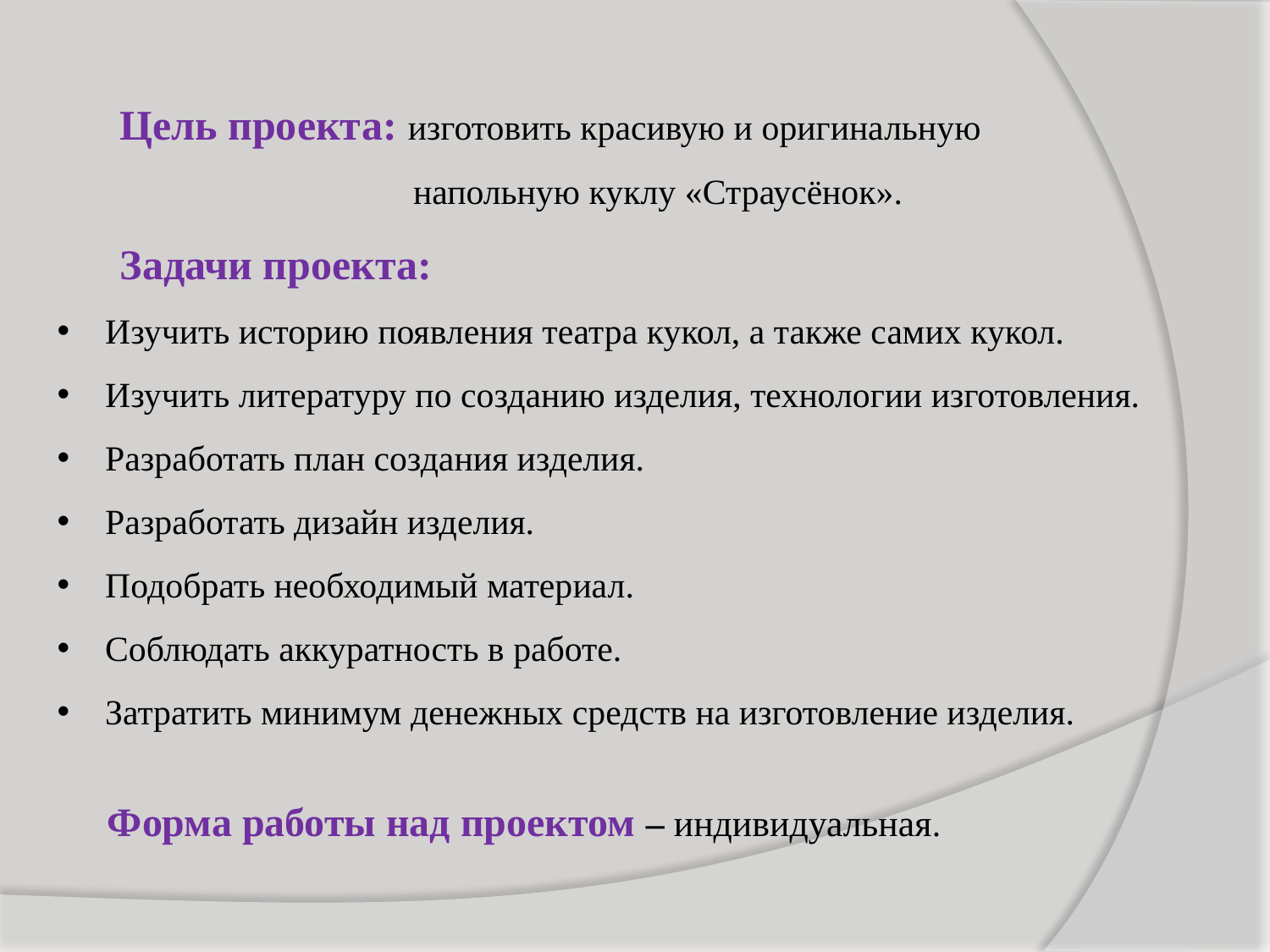

Цель проекта: изготовить красивую и оригинальную
                                 напольную куклу «Страусёнок».
Задачи проекта:
Изучить историю появления театра кукол, а также самих кукол.
Изучить литературу по созданию изделия, технологии изготовления.
Разработать план создания изделия.
Разработать дизайн изделия.
Подобрать необходимый материал.
Соблюдать аккуратность в работе.
Затратить минимум денежных средств на изготовление изделия.
Форма работы над проектом – индивидуальная.